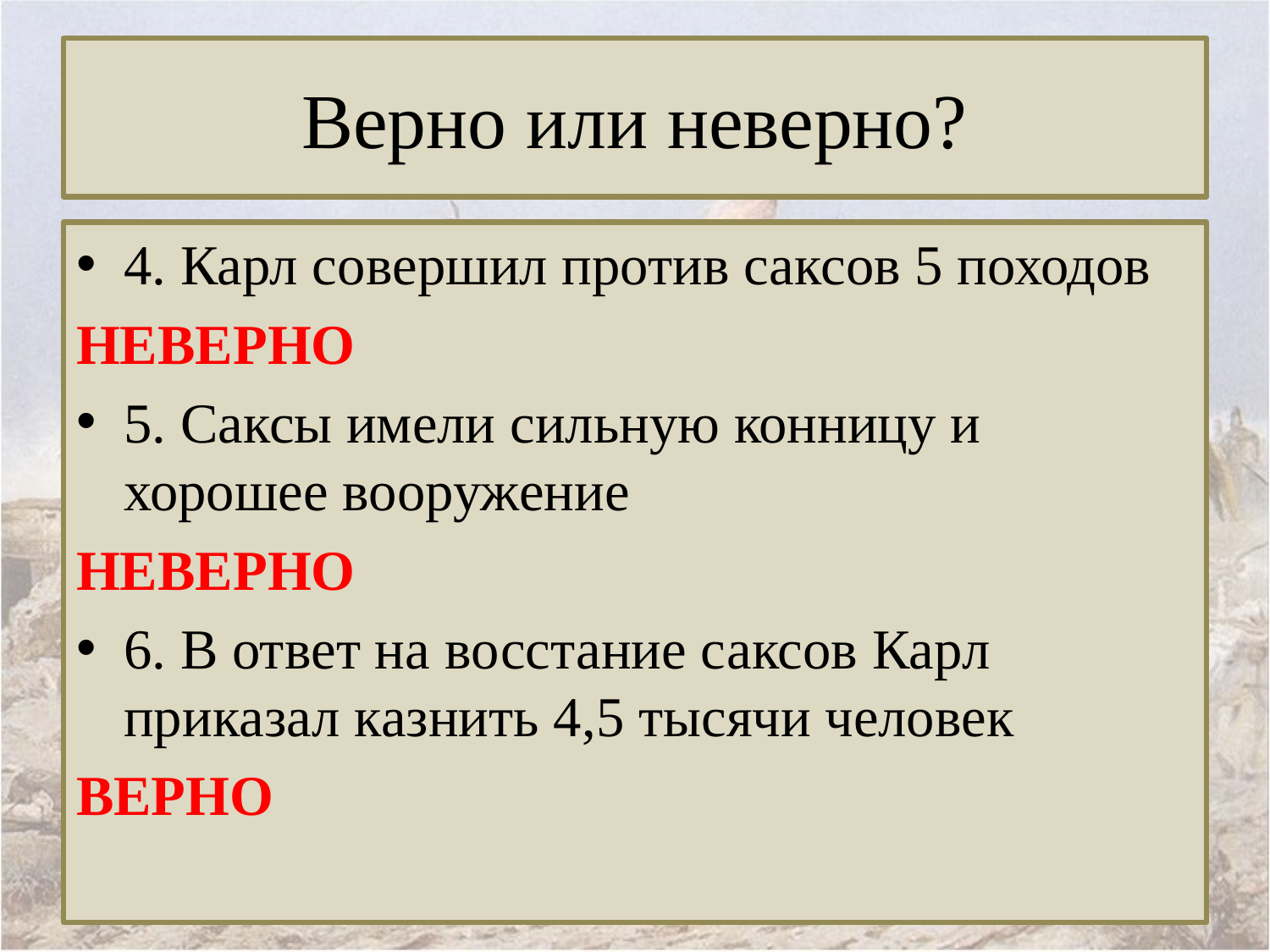

# Верно или неверно?
4. Карл совершил против саксов 5 походов
НЕВЕРНО
5. Саксы имели сильную конницу и хорошее вооружение
НЕВЕРНО
6. В ответ на восстание саксов Карл приказал казнить 4,5 тысячи человек
ВЕРНО